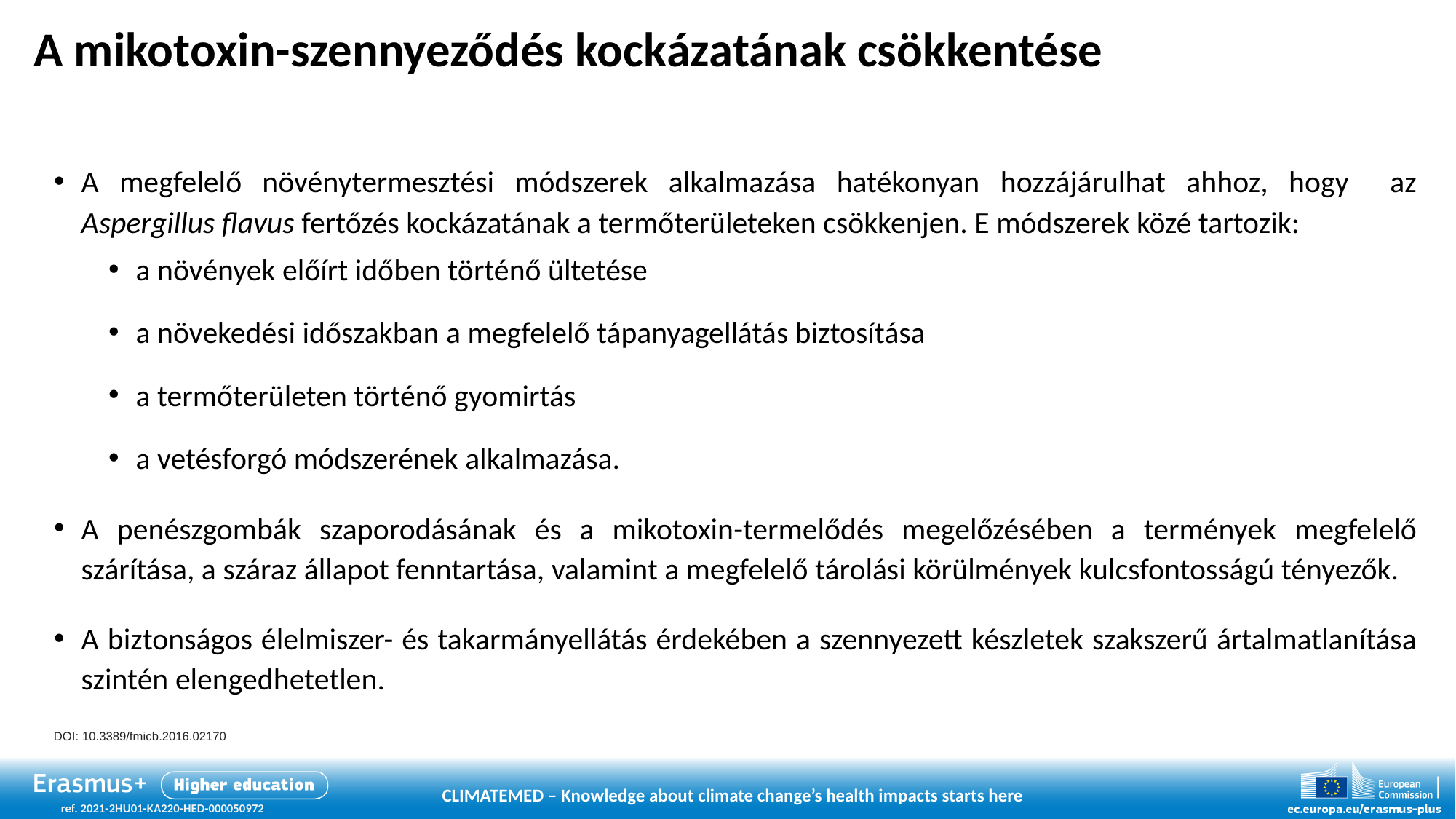

# A mikotoxin-szennyeződés kockázatának csökkentése
A megfelelő növénytermesztési módszerek alkalmazása hatékonyan hozzájárulhat ahhoz, hogy  az Aspergillus flavus fertőzés kockázatának a termőterületeken csökkenjen. E módszerek közé tartozik:
a növények előírt időben történő ültetése
a növekedési időszakban a megfelelő tápanyagellátás biztosítása
a termőterületen történő gyomirtás
a vetésforgó módszerének alkalmazása.
A penészgombák szaporodásának és a mikotoxin-termelődés megelőzésében a termények megfelelő szárítása, a száraz állapot fenntartása, valamint a megfelelő tárolási körülmények kulcsfontosságú tényezők.
A biztonságos élelmiszer- és takarmányellátás érdekében a szennyezett készletek szakszerű ártalmatlanítása szintén elengedhetetlen.
DOI: 10.3389/fmicb.2016.02170